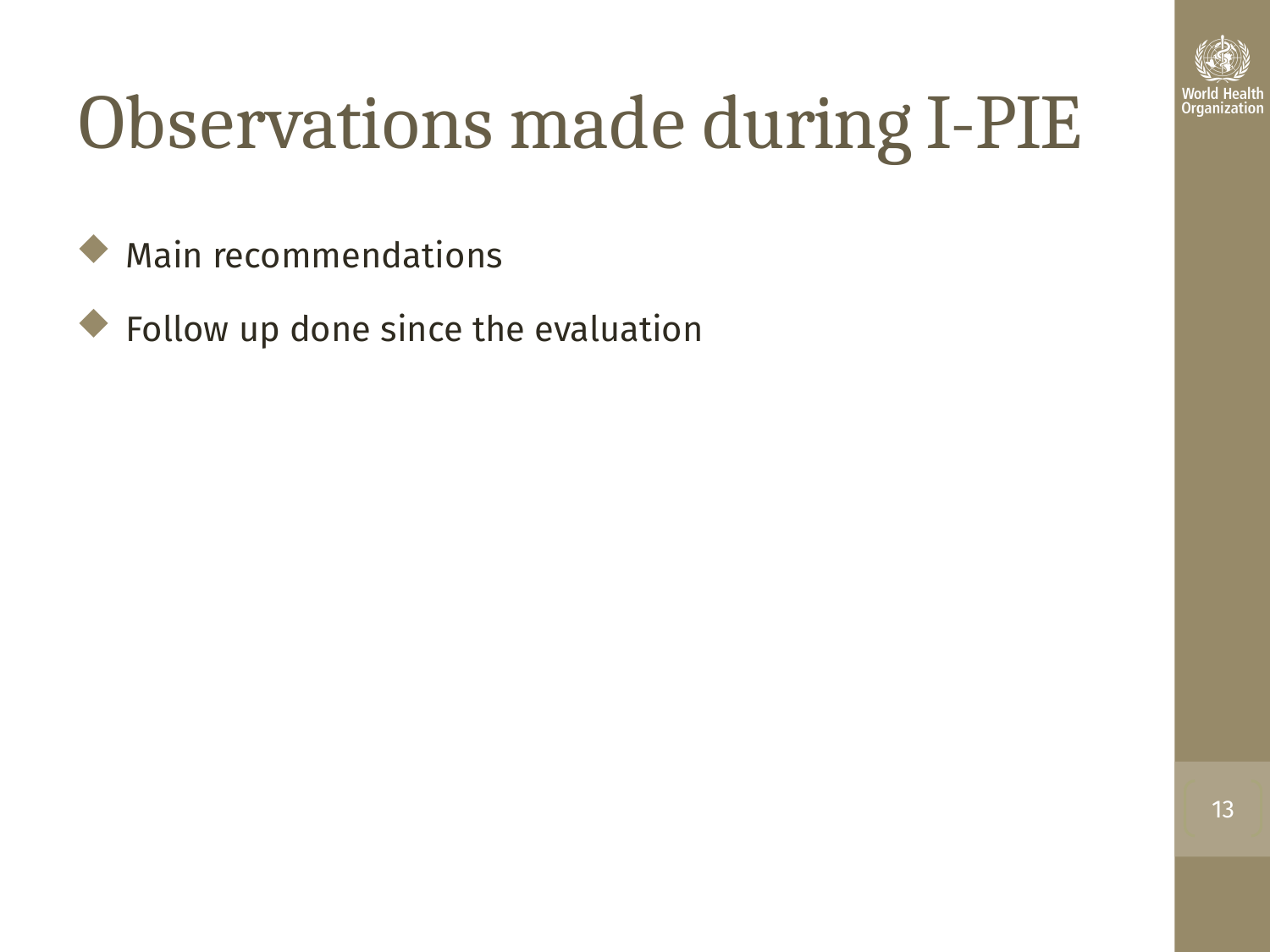

# Observations made during I-PIE
Main recommendations
Follow up done since the evaluation